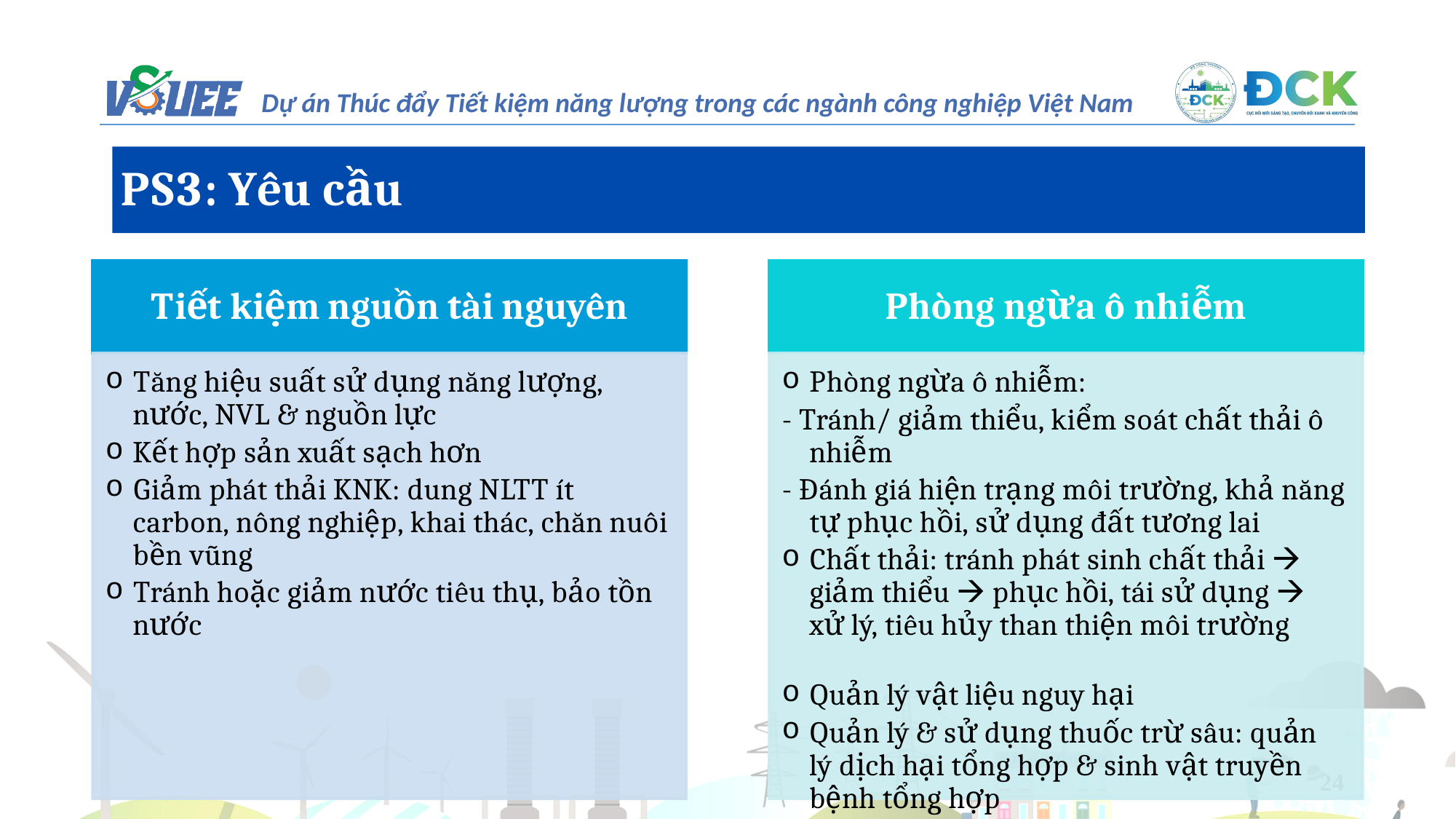

PS3: Yêu cầu

Tiết kiệm nguồn tài nguyên

Phòng ngừa ô nhiễm

Tăng hiệu suất sử dụng năng lượng, nước, NVL & nguồn lực
Kết hợp sản xuất sạch hơn
Giảm phát thải KNK: dung NLTT ít carbon, nông nghiệp, khai thác, chăn nuôi bền vũng
Tránh hoặc giảm nước tiêu thụ, bảo tồn nước

Phòng ngừa ô nhiễm:
- Tránh/ giảm thiểu, kiểm soát chất thải ô nhiễm
- Đánh giá hiện trạng môi trường, khả năng tự phục hồi, sử dụng đất tương lai
Chất thải: tránh phát sinh chất thải 🡪 giảm thiểu 🡪 phục hồi, tái sử dụng 🡪 xử lý, tiêu hủy than thiện môi trường
Quản lý vật liệu nguy hại
Quản lý & sử dụng thuốc trừ sâu: quản lý dịch hại tổng hợp & sinh vật truyền bệnh tổng hợp
24